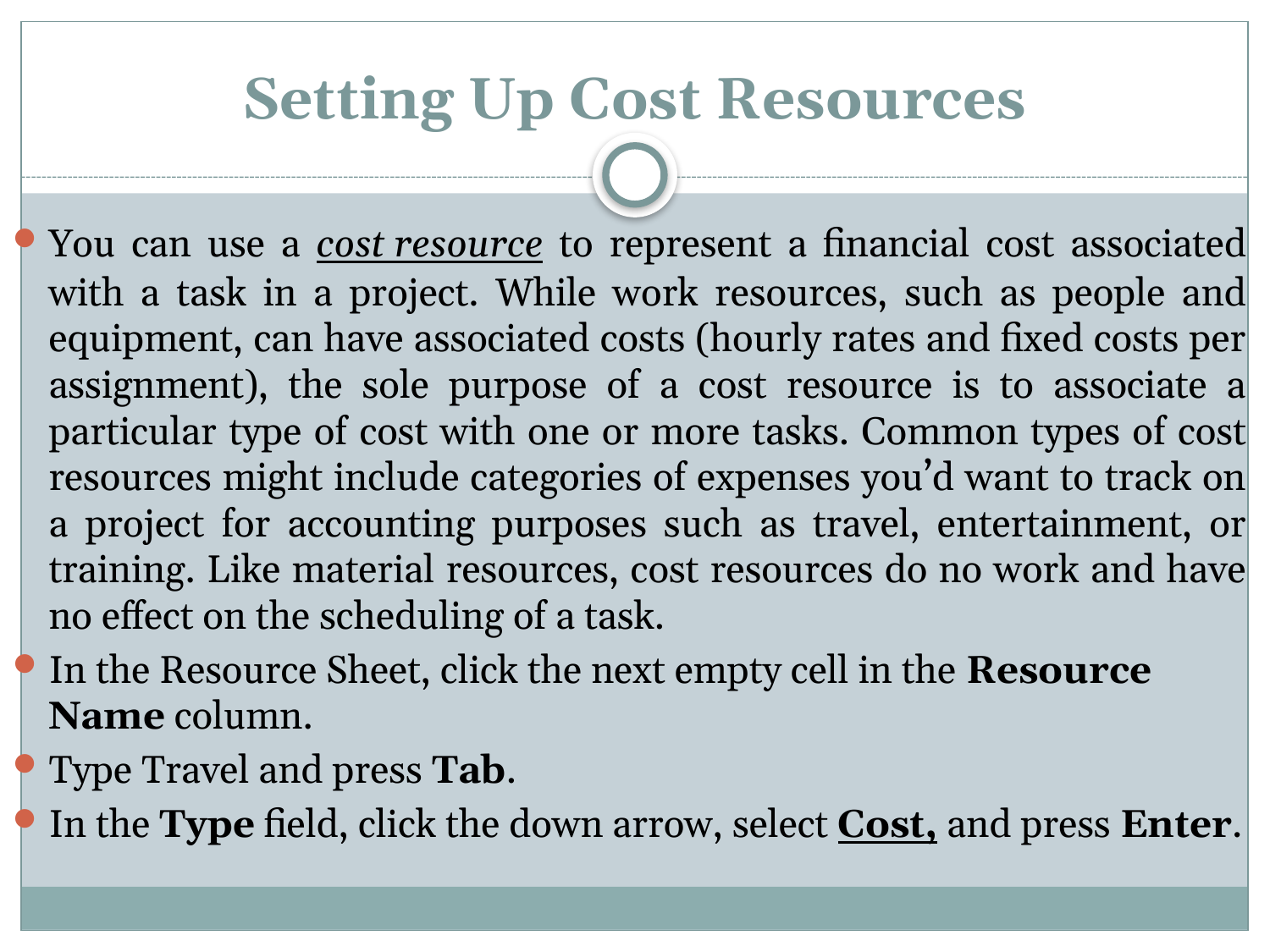

# Setting Up Cost Resources
You can use a cost resource to represent a financial cost associated with a task in a project. While work resources, such as people and equipment, can have associated costs (hourly rates and fixed costs per assignment), the sole purpose of a cost resource is to associate a particular type of cost with one or more tasks. Common types of cost resources might include categories of expenses you’d want to track on a project for accounting purposes such as travel, entertainment, or training. Like material resources, cost resources do no work and have no effect on the scheduling of a task.
In the Resource Sheet, click the next empty cell in the Resource Name column.
Type Travel and press Tab.
In the Type field, click the down arrow, select Cost, and press Enter.